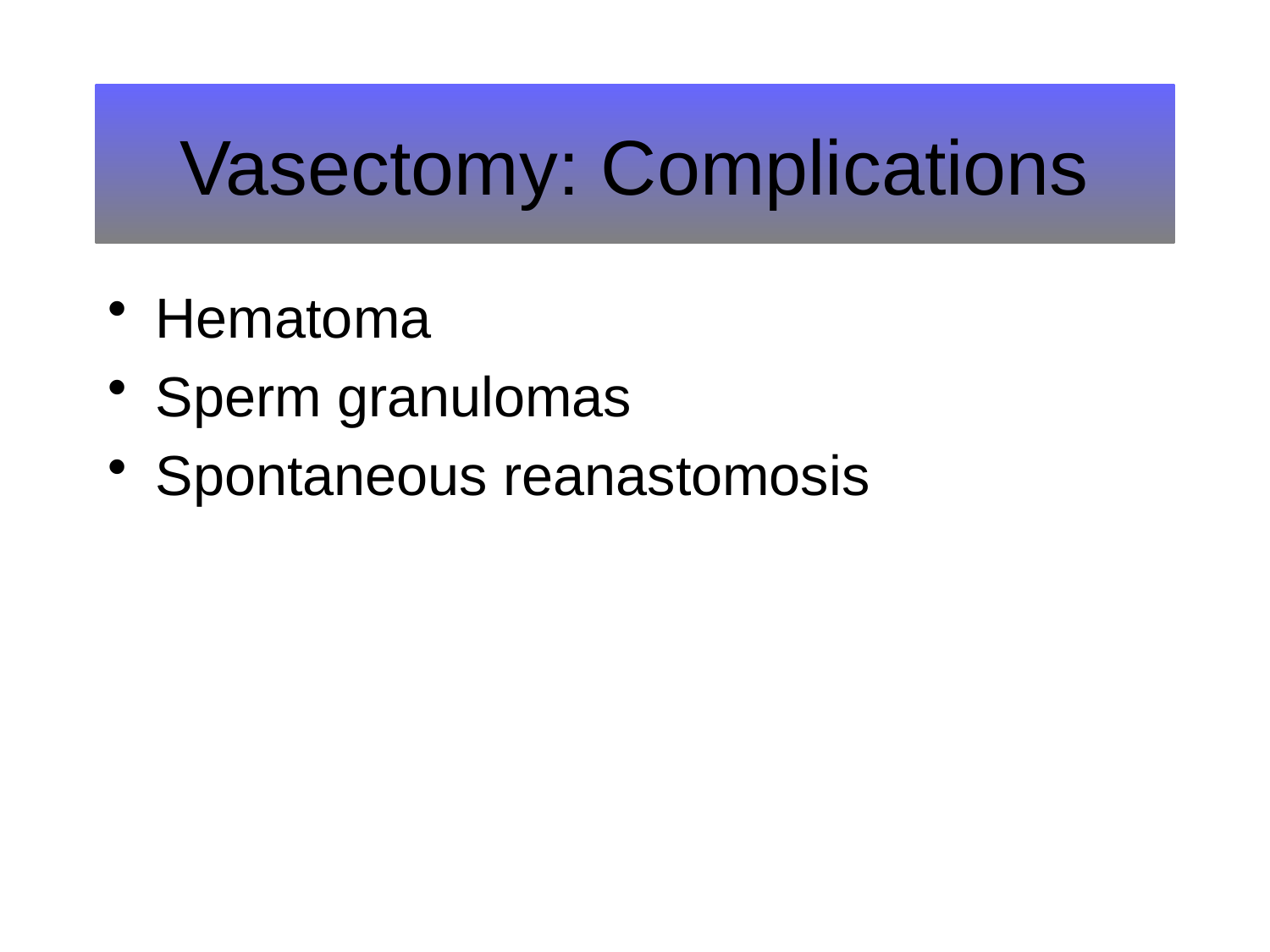

# Vasectomy: Complications
Hematoma
Sperm granulomas
Spontaneous reanastomosis